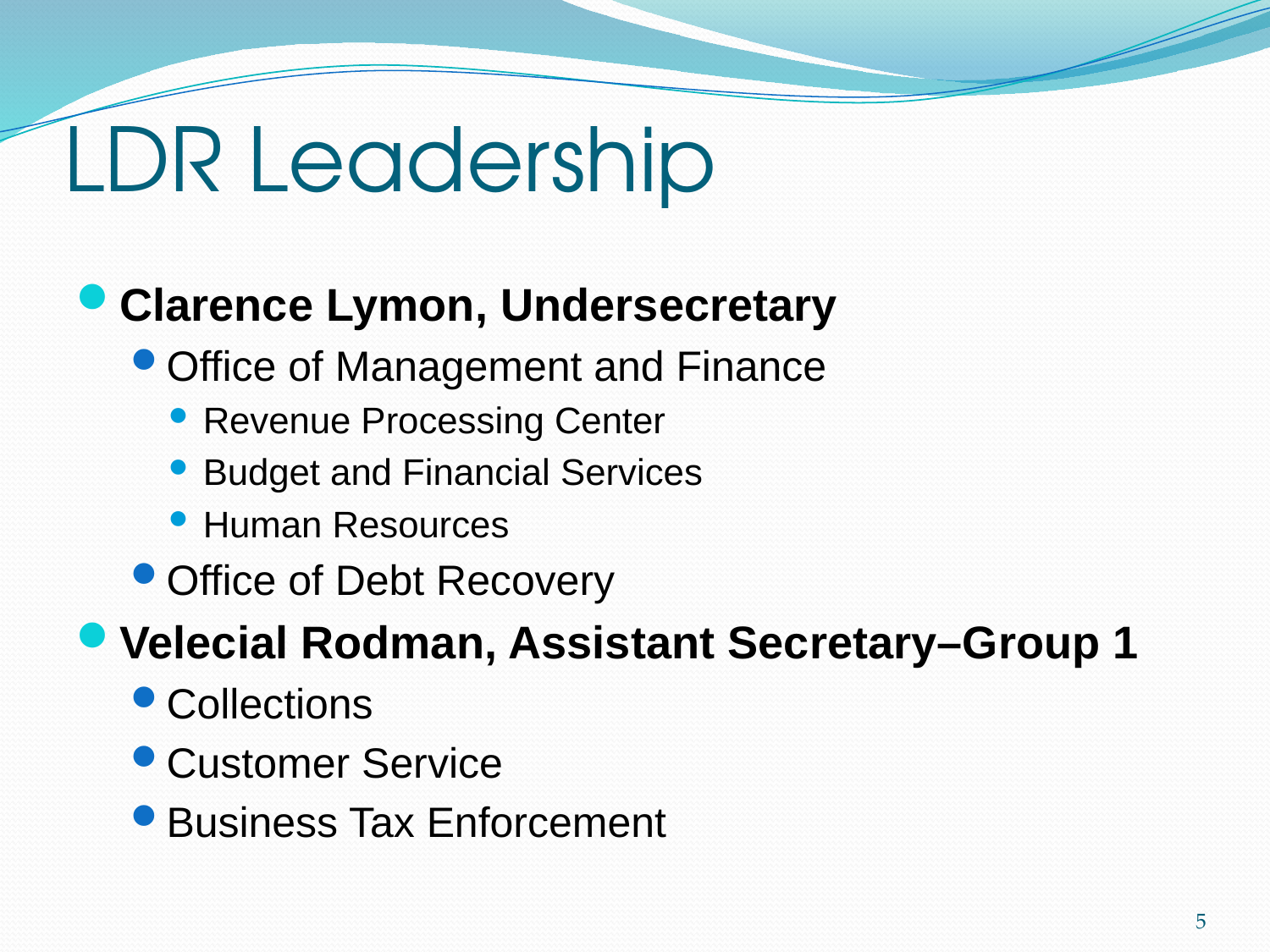

# LDR Leadership
Clarence Lymon, Undersecretary
Office of Management and Finance
Revenue Processing Center
Budget and Financial Services
Human Resources
Office of Debt Recovery
Velecial Rodman, Assistant Secretary–Group 1
Collections
Customer Service
Business Tax Enforcement

5